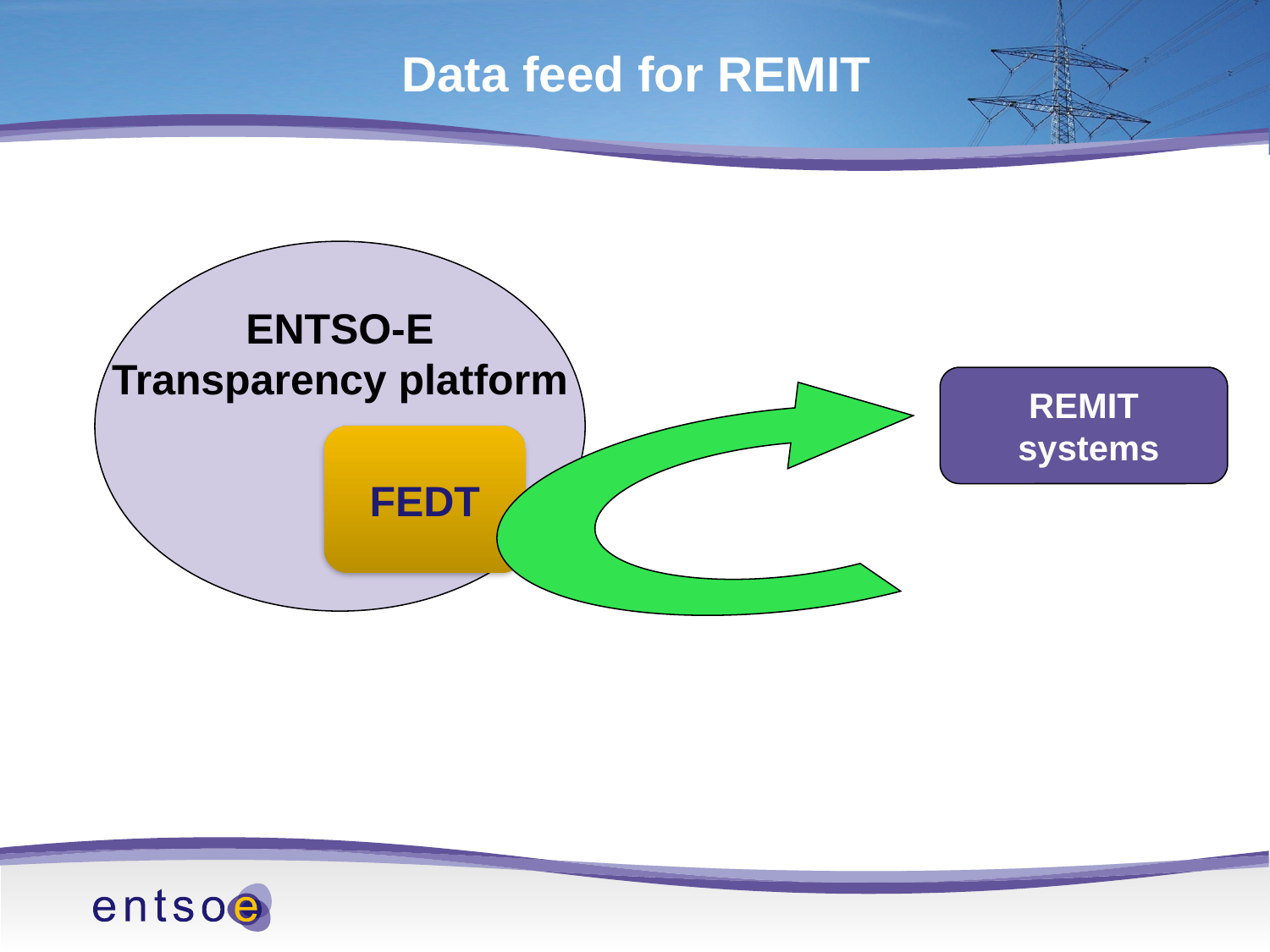

Data feed for REMIT

ENTSO-E
Transparency platform
REMIT
 systems
FEDT